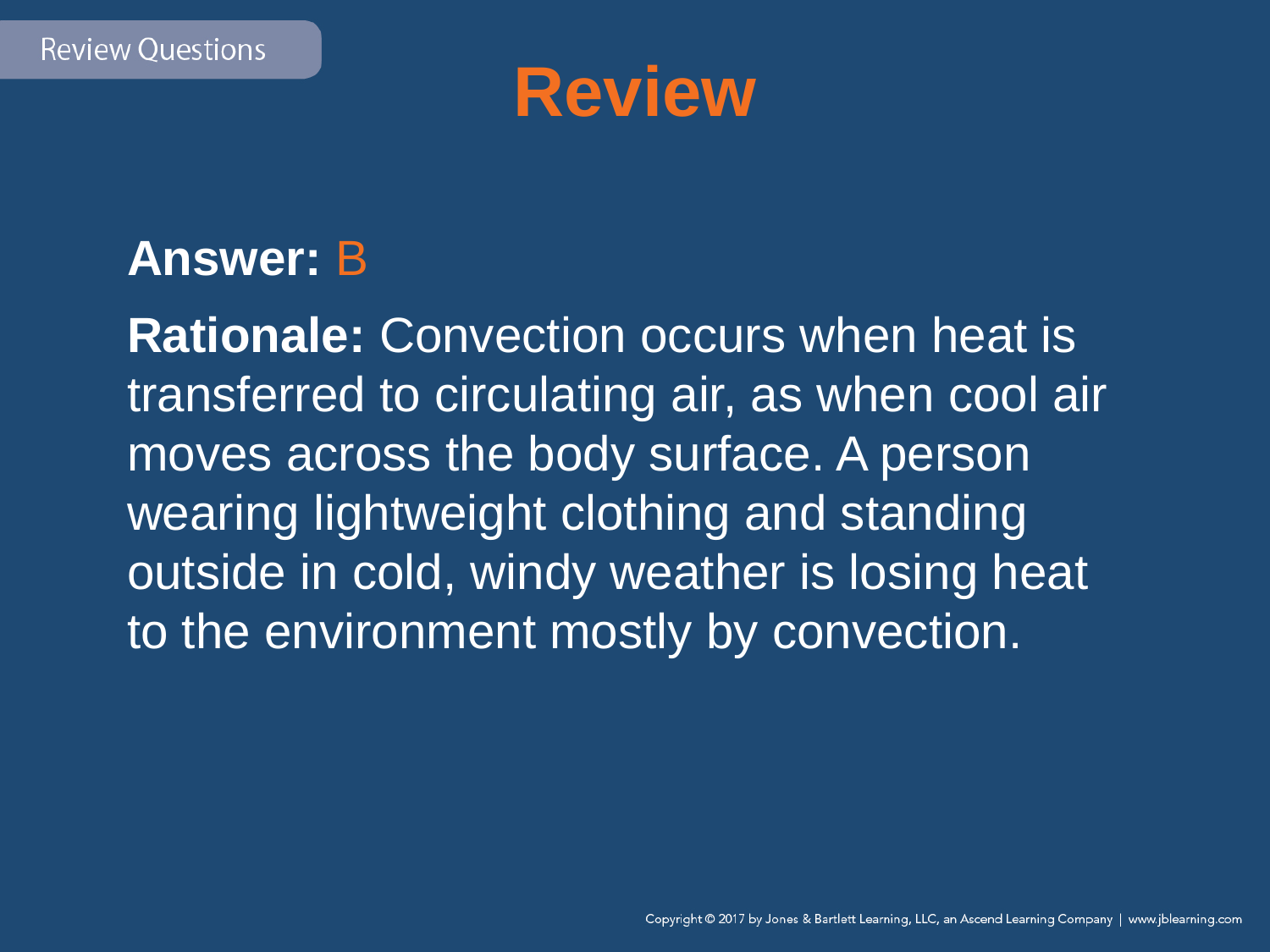

# Review
Answer: B
Rationale: Convection occurs when heat is transferred to circulating air, as when cool air moves across the body surface. A person wearing lightweight clothing and standing outside in cold, windy weather is losing heat to the environment mostly by convection.